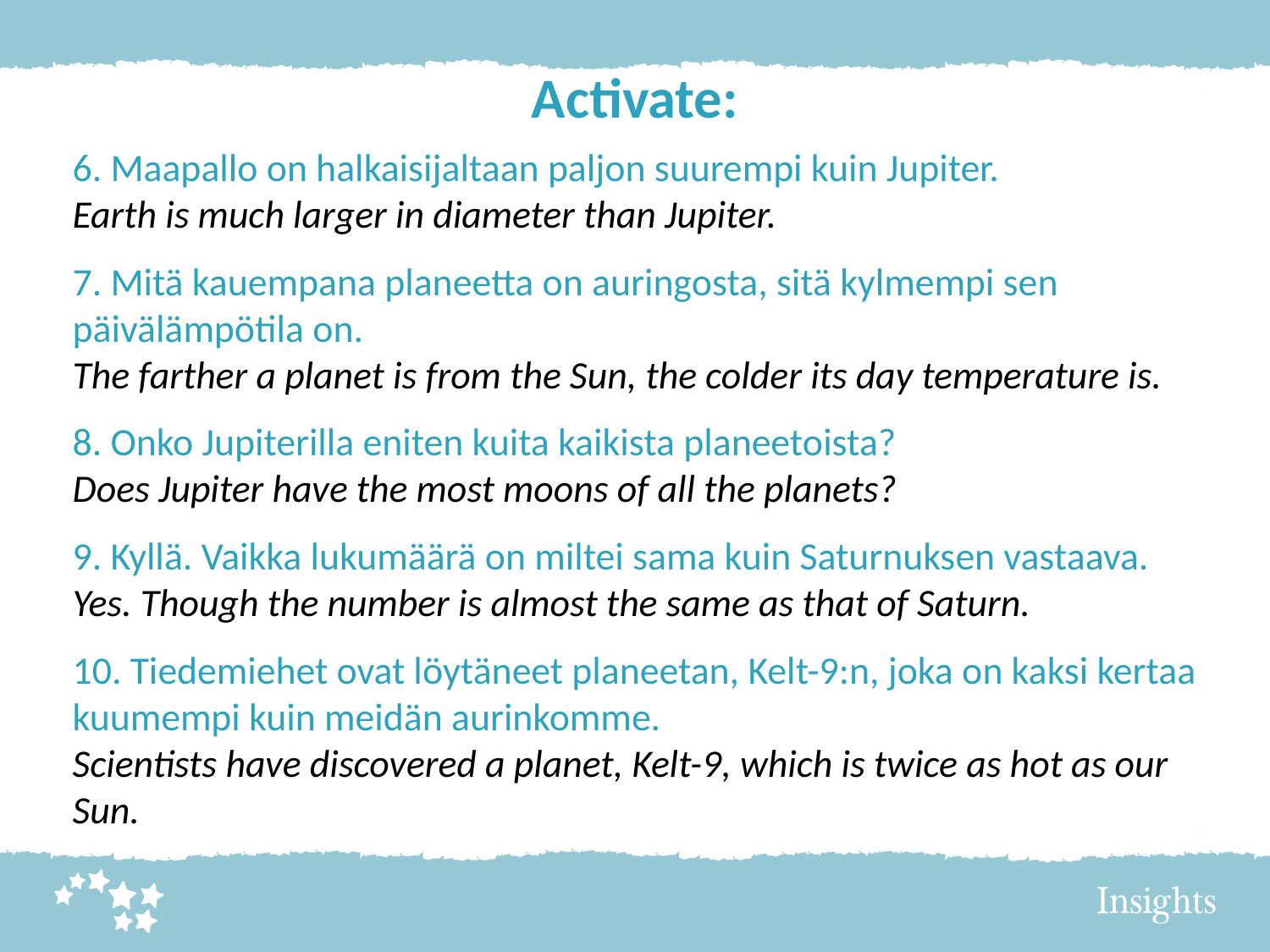

# Activate:
6. Maapallo on halkaisijaltaan paljon suurempi kuin Jupiter.
Earth is much larger in diameter than Jupiter.
7. Mitä kauempana planeetta on auringosta, sitä kylmempi sen päivälämpötila on.
The farther a planet is from the Sun, the colder its day temperature is.
8. Onko Jupiterilla eniten kuita kaikista planeetoista?
Does Jupiter have the most moons of all the planets?
9. Kyllä. Vaikka lukumäärä on miltei sama kuin Saturnuksen vastaava.
Yes. Though the number is almost the same as that of Saturn.
10. Tiedemiehet ovat löytäneet planeetan, Kelt-9:n, joka on kaksi kertaa kuumempi kuin meidän aurinkomme.
Scientists have discovered a planet, Kelt-9, which is twice as hot as our Sun.